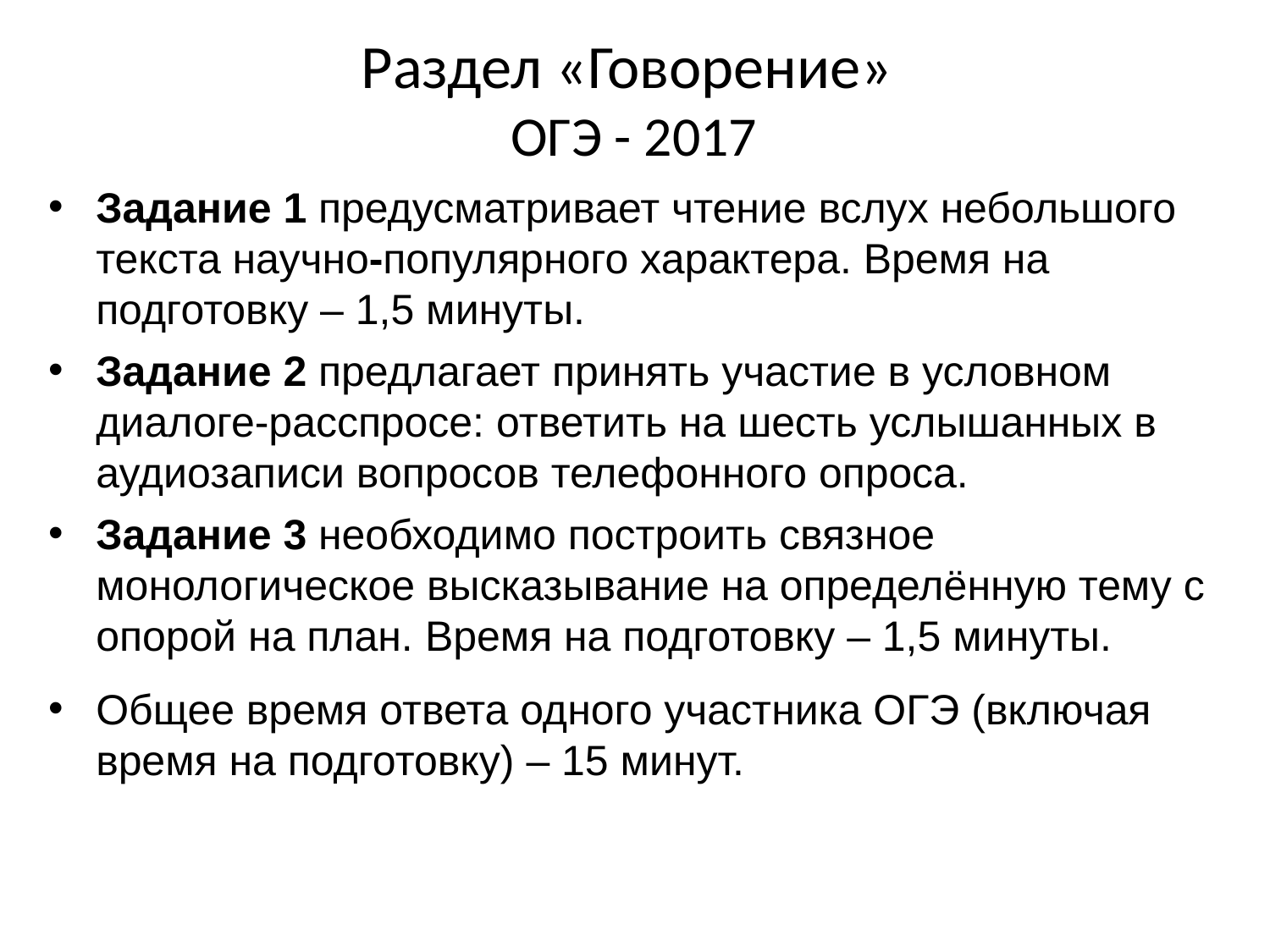

# Раздел «Говорение» ОГЭ - 2017
Задание 1 предусматривает чтение вслух небольшого текста научно-популярного характера. Время на подготовку – 1,5 минуты.

Задание 2 предлагает принять участие в условном диалоге-расспросе: ответить на шесть услышанных в аудиозаписи вопросов телефонного опроса.

Задание 3 необходимо построить связное монологическое высказывание на определённую тему с опорой на план. Время на подготовку – 1,5 минуты.

Общее время ответа одного участника ОГЭ (включая время на подготовку) – 15 минут.